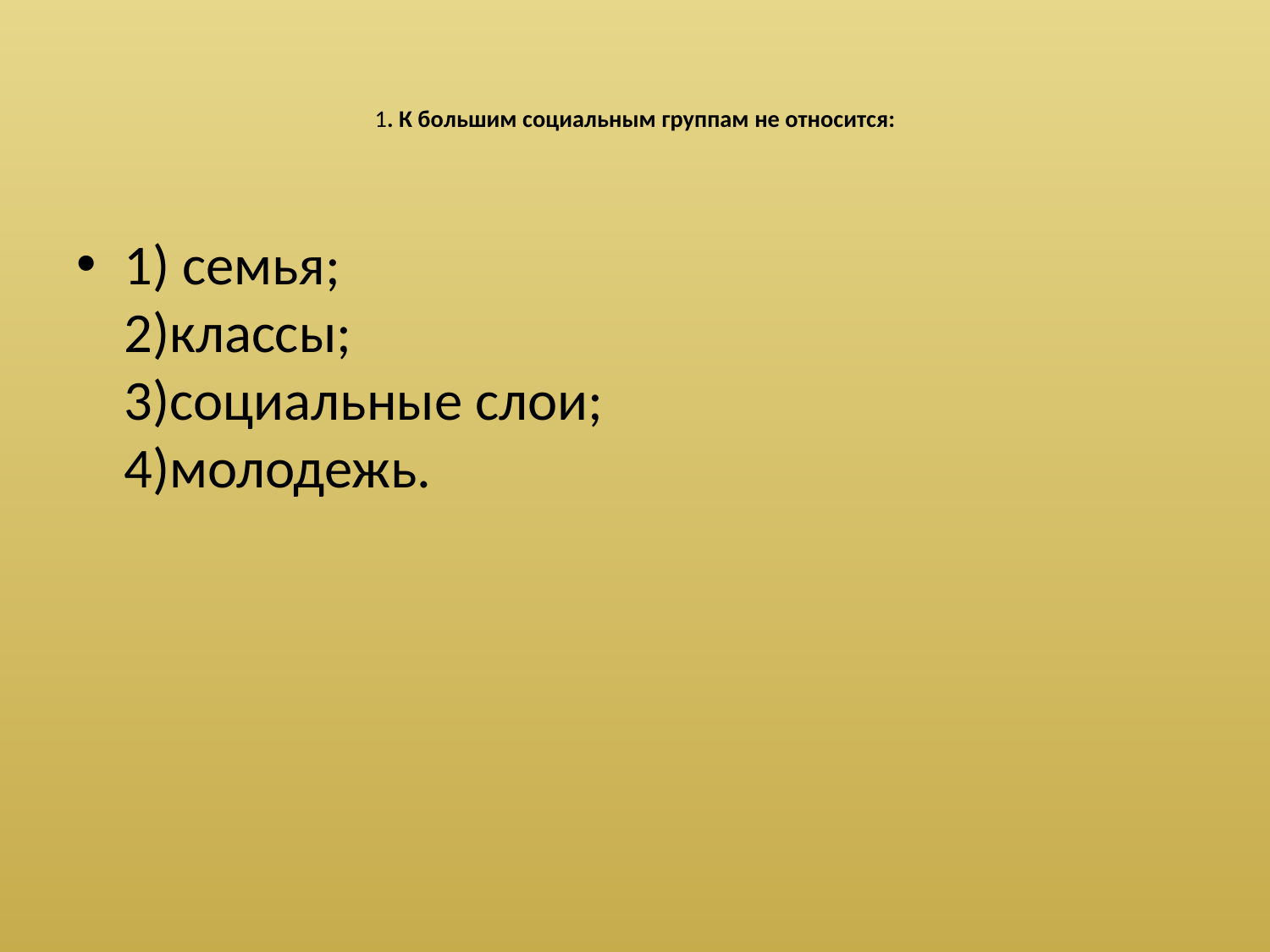

# 1. К большим социальным группам не относится:
1) семья;
2)классы;
3)социальные слои;
4)молодежь.